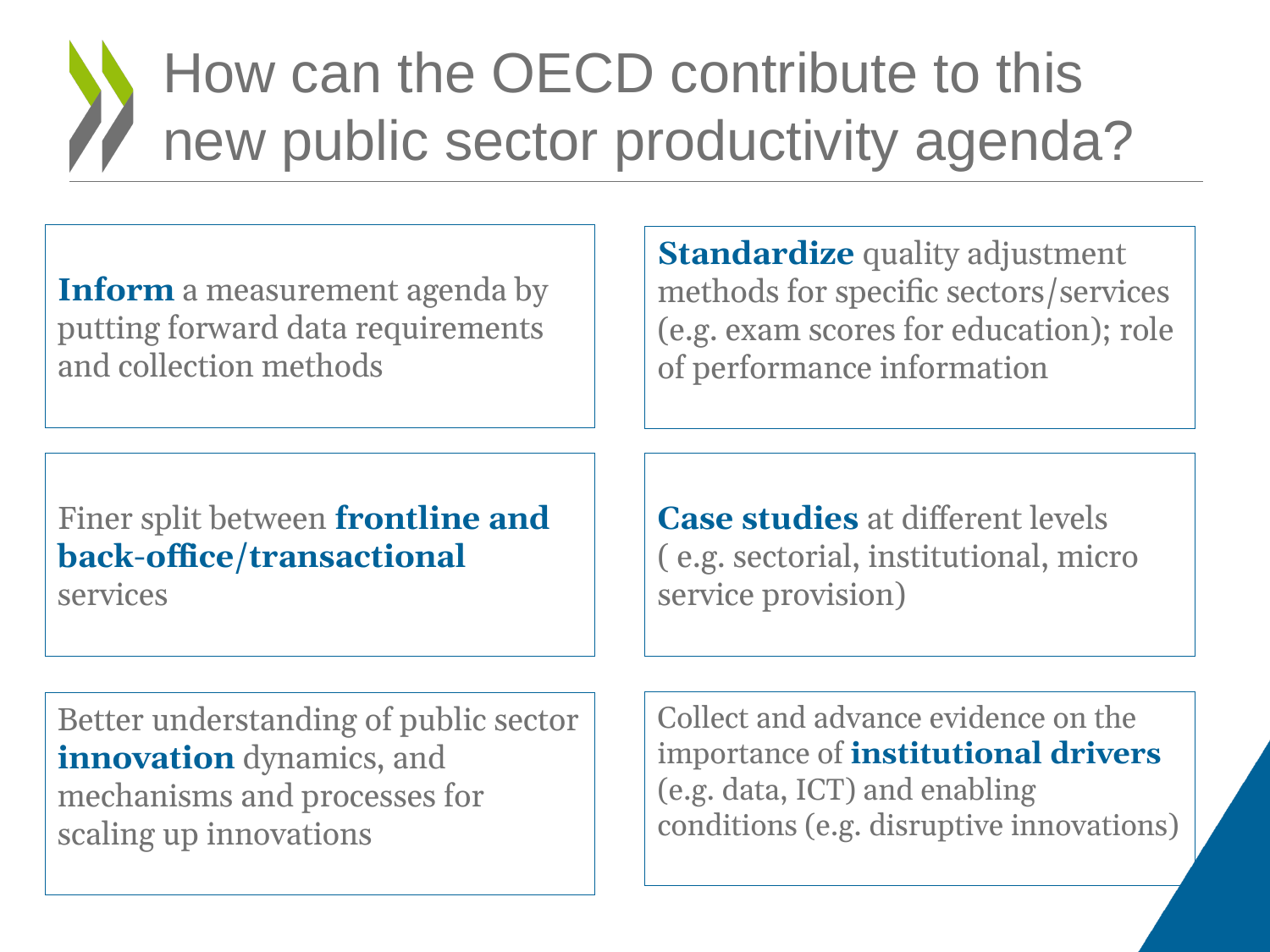

# How can the OECD contribute to this new public sector productivity agenda?

Inform a measurement agenda by putting forward data requirements and collection methods

Standardize quality adjustment methods for specific sectors/services (e.g. exam scores for education); role of performance information

Finer split between frontline and back-office/transactional services

Case studies at different levels ( e.g. sectorial, institutional, micro service provision)

Collect and advance evidence on the importance of institutional drivers (e.g. data, ICT) and enabling conditions (e.g. disruptive innovations)

Better understanding of public sector innovation dynamics, and mechanisms and processes for scaling up innovations